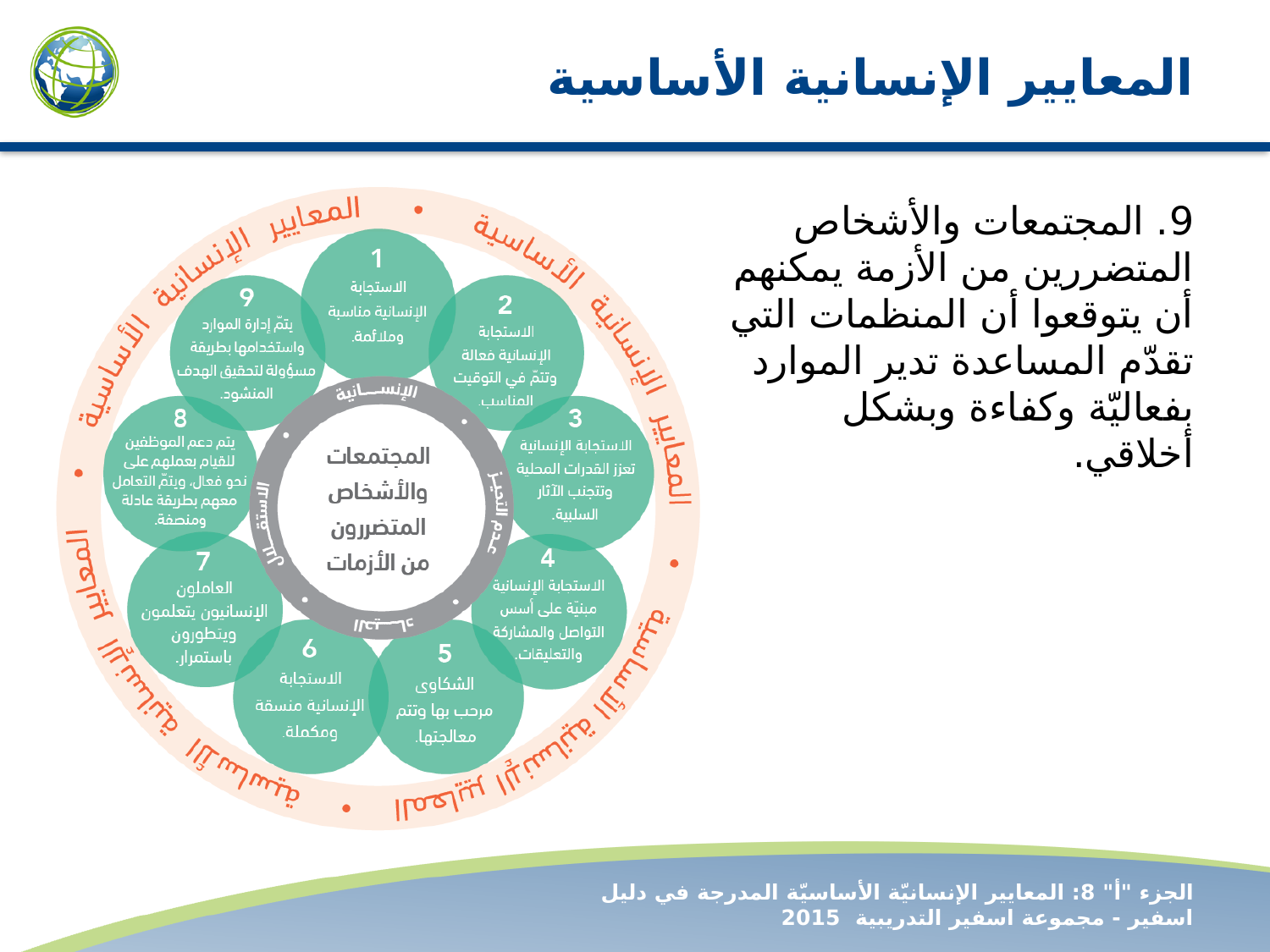

# المعايير الإنسانية الأساسية
9. المجتمعات والأشخاص المتضررين من الأزمة يمكنهم أن يتوقعوا أن المنظمات التي تقدّم المساعدة تدير الموارد بفعاليّة وكفاءة وبشكل أخلاقي.
الجزء "أ" 8: المعايير الإنسانيّة الأساسيّة المدرجة في دليل اسفير - مجموعة اسفير التدريبية  2015